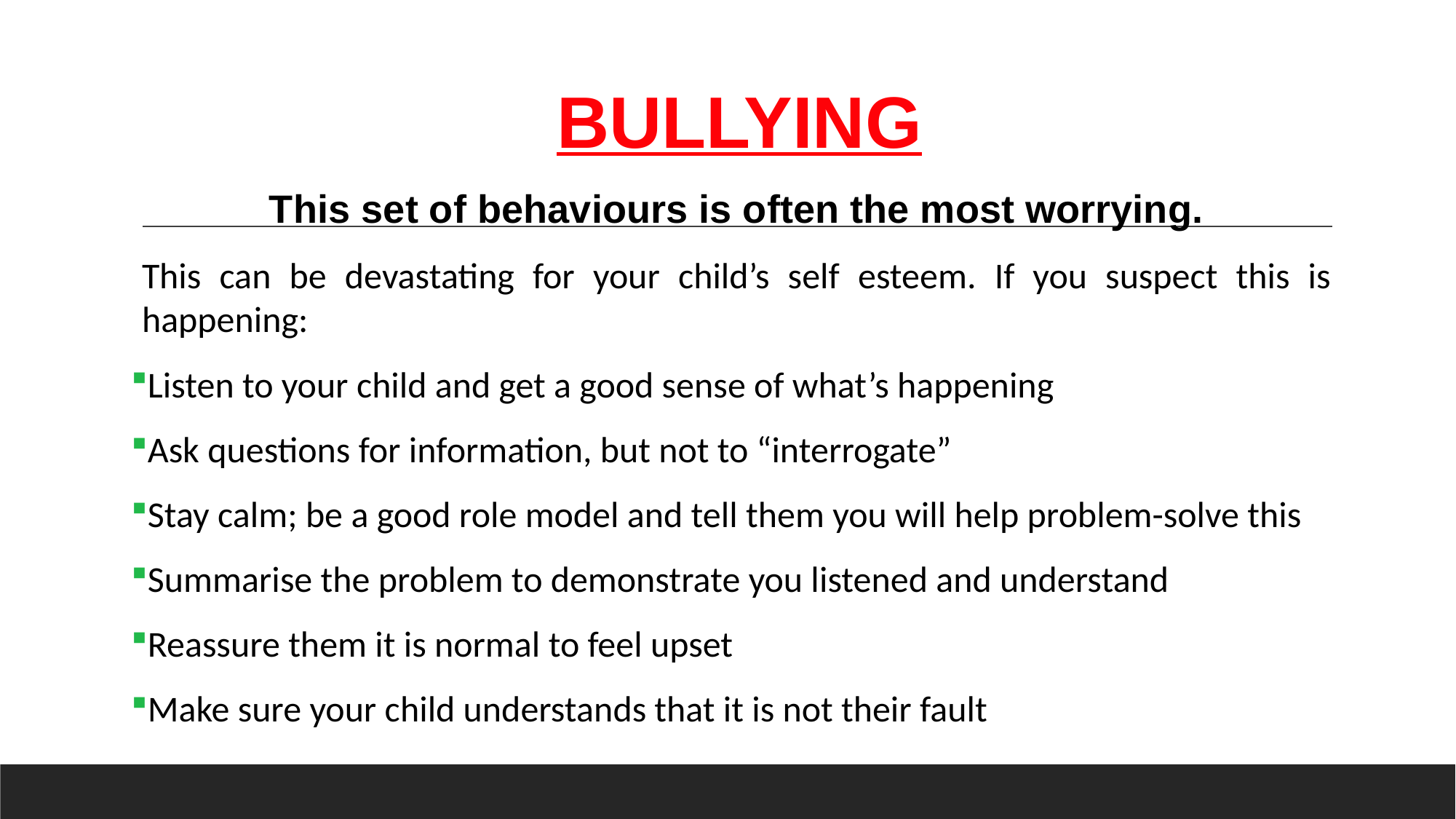

#
BULLYING
This set of behaviours is often the most worrying.
This can be devastating for your child’s self esteem. If you suspect this is happening:
Listen to your child and get a good sense of what’s happening
Ask questions for information, but not to “interrogate”
Stay calm; be a good role model and tell them you will help problem-solve this
Summarise the problem to demonstrate you listened and understand
Reassure them it is normal to feel upset
Make sure your child understands that it is not their fault